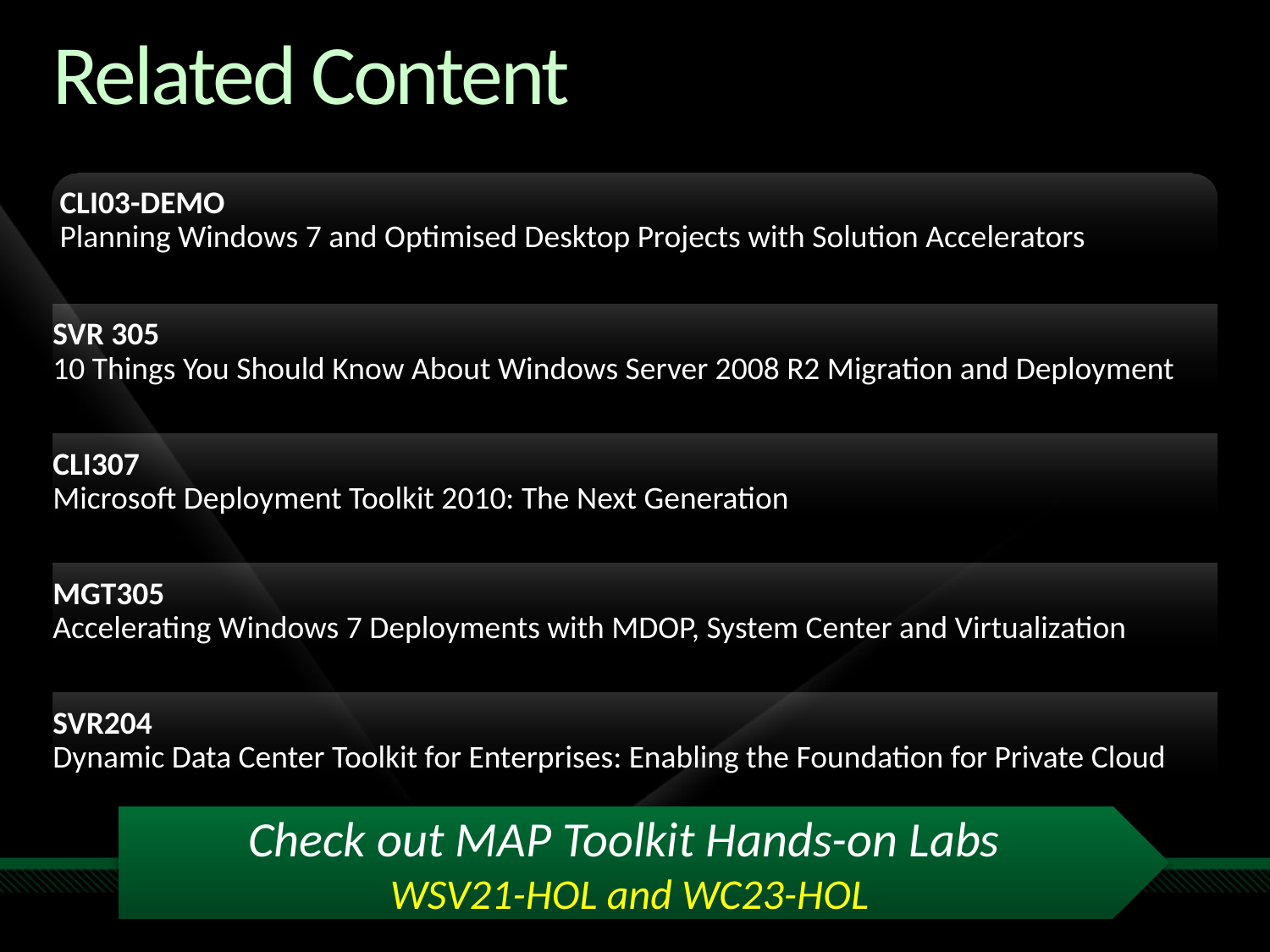

Required Slide
Speakers,
please list the Breakout Sessions,
TLC Interactive Theaters and Labs
that are related to your session.
# Related Content
CLI03-DEMO
Planning Windows 7 and Optimised Desktop Projects with Solution Accelerators
SVR 305
10 Things You Should Know About Windows Server 2008 R2 Migration and Deployment
CLI307
Microsoft Deployment Toolkit 2010: The Next Generation
MGT305
Accelerating Windows 7 Deployments with MDOP, System Center and Virtualization
SVR204
Dynamic Data Center Toolkit for Enterprises: Enabling the Foundation for Private Cloud
Check out MAP Toolkit Hands-on Labs
WSV21-HOL and WC23-HOL